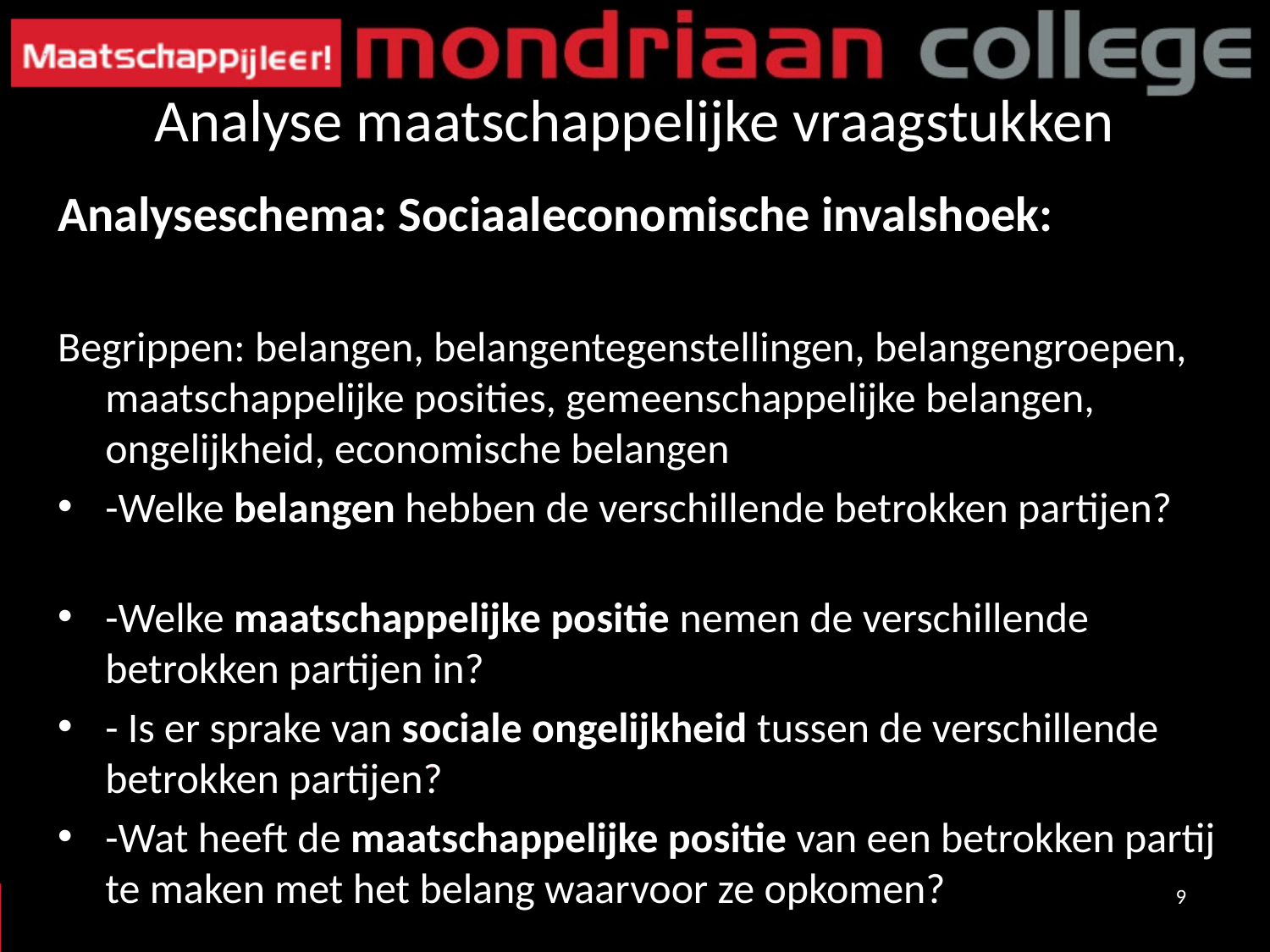

# Analyse maatschappelijke vraagstukken
Analyseschema: Sociaaleconomische invalshoek:

Begrippen: belangen, belangentegenstellingen, belangengroepen, maatschappelijke posities, gemeenschappelijke belangen, ongelijkheid, economische belangen
-Welke belangen hebben de verschillende betrokken partijen?
-Welke maatschappelijke positie nemen de verschillende betrokken partijen in?
- Is er sprake van sociale ongelijkheid tussen de verschillende betrokken partijen?
-Wat heeft de maatschappelijke positie van een betrokken partij te maken met het belang waarvoor ze opkomen?

9